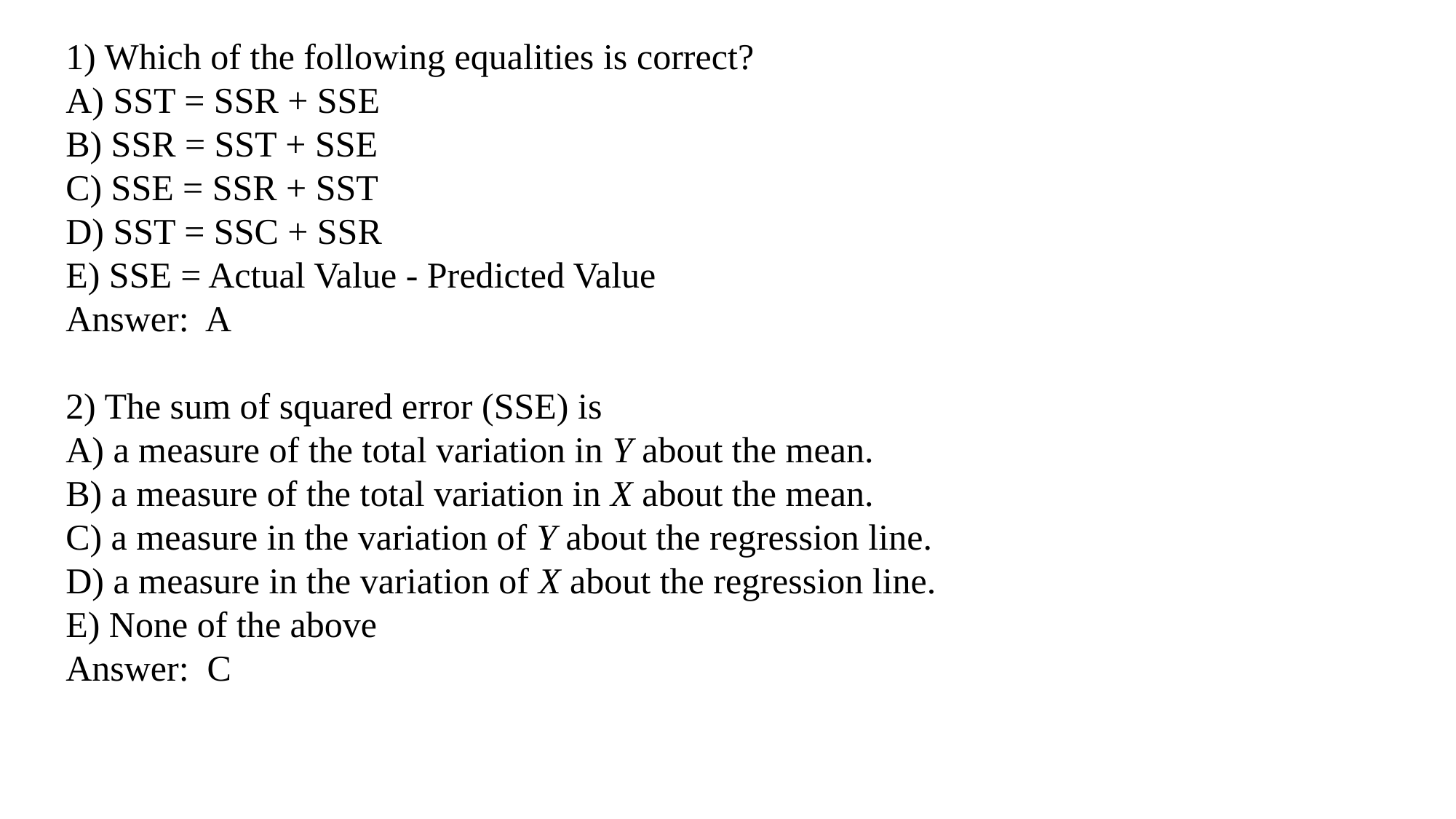

1) Which of the following equalities is correct?
A) SST = SSR + SSE
B) SSR = SST + SSE
C) SSE = SSR + SST
D) SST = SSC + SSR
E) SSE = Actual Value - Predicted Value
Answer:  A

2) The sum of squared error (SSE) is
A) a measure of the total variation in Y about the mean.
B) a measure of the total variation in X about the mean.
C) a measure in the variation of Y about the regression line.
D) a measure in the variation of X about the regression line.
E) None of the above
Answer:  C